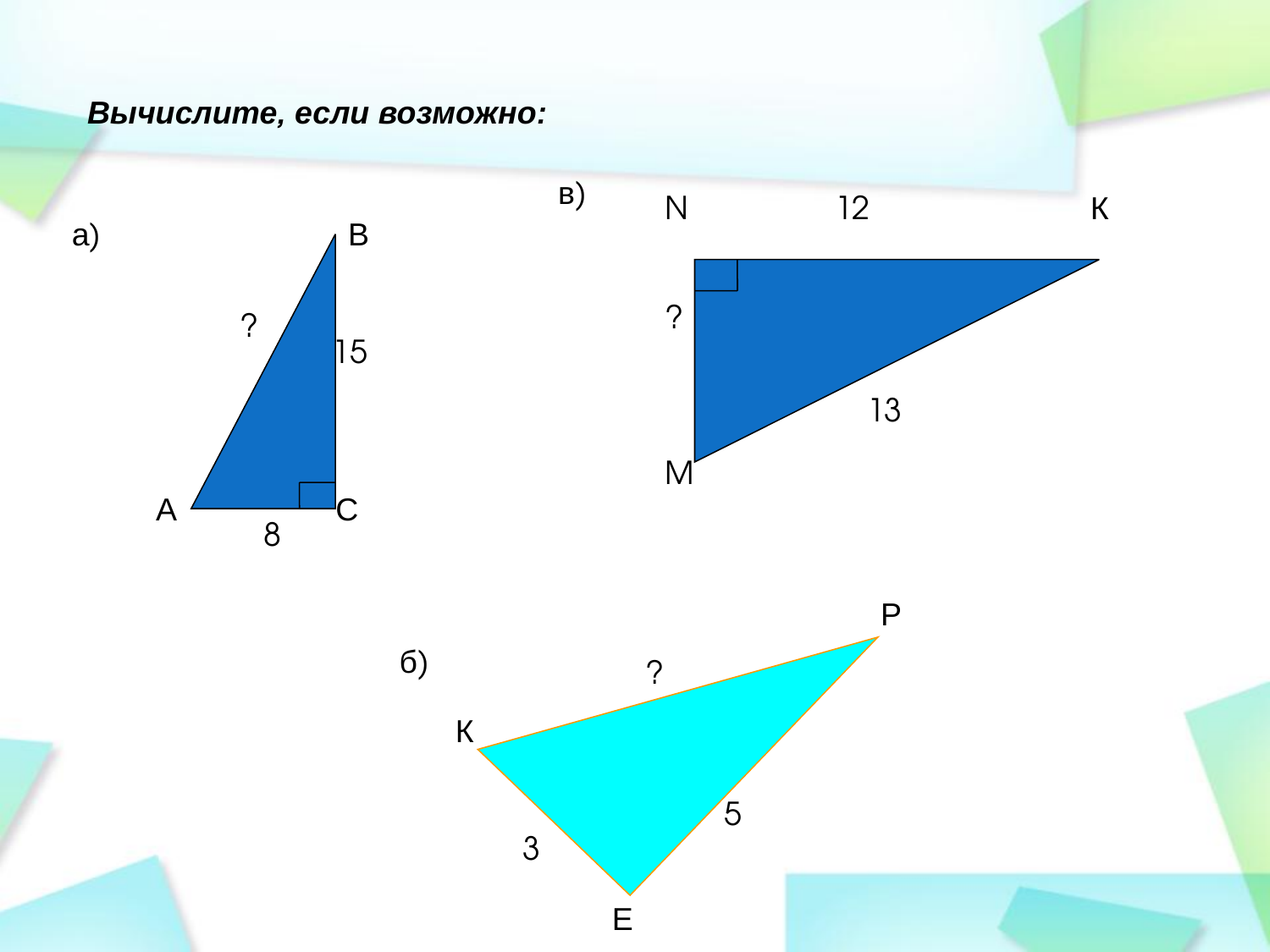

Вычислите, если возможно:
в)
N
12
К

?

13
M
а)
В

?

А

С
8
15

Р
б)
К
5
3
Е
?